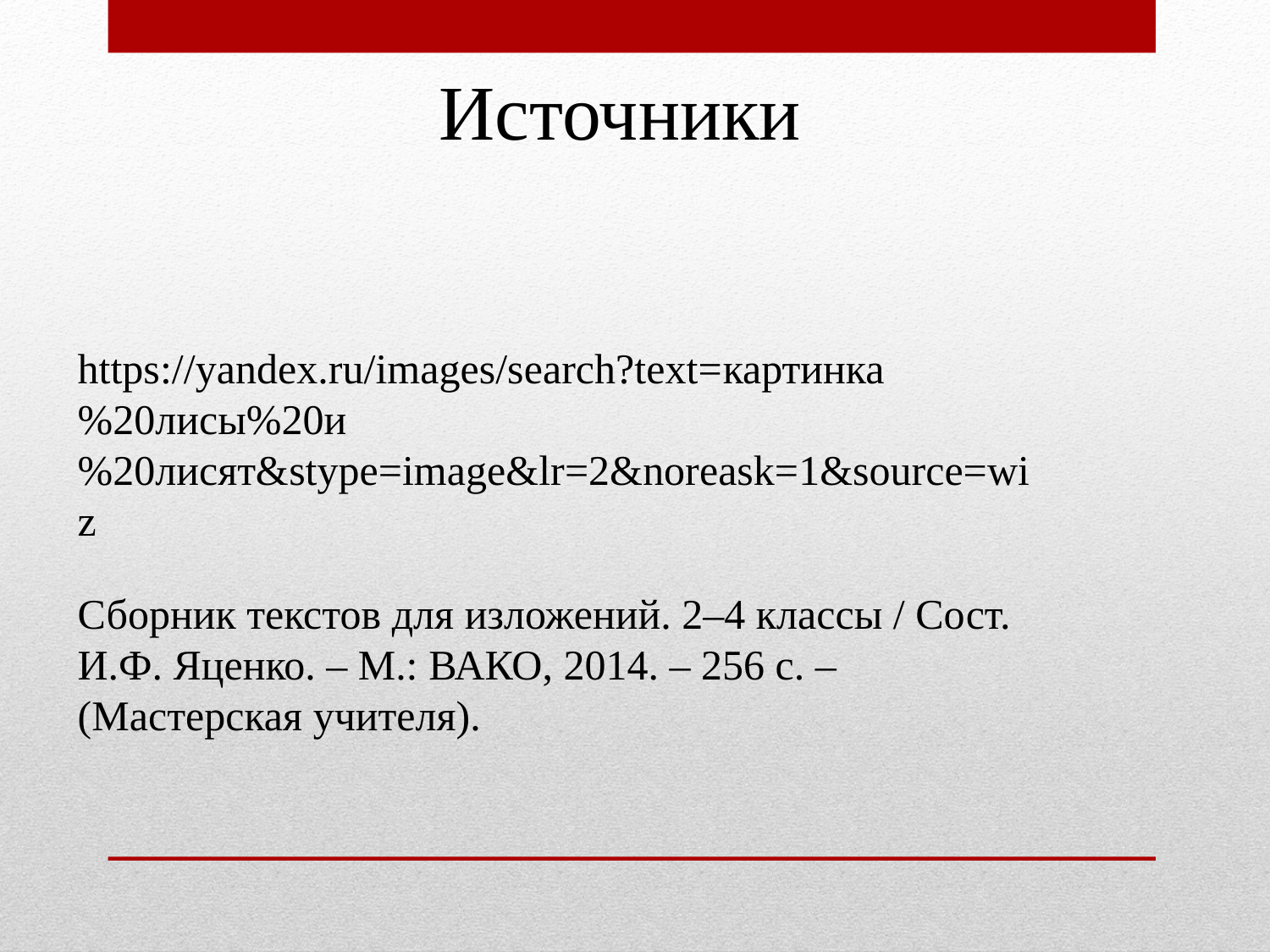

Источники

# https://yandex.ru/images/search?text=картинка%20лисы%20и%20лисят&stype=image&lr=2&noreask=1&source=wiz Сборник текстов для изложений. 2–4 классы / Сост. И.Ф. Яценко. – М.: ВАКО, 2014. – 256 с. – (Мастерская учителя).